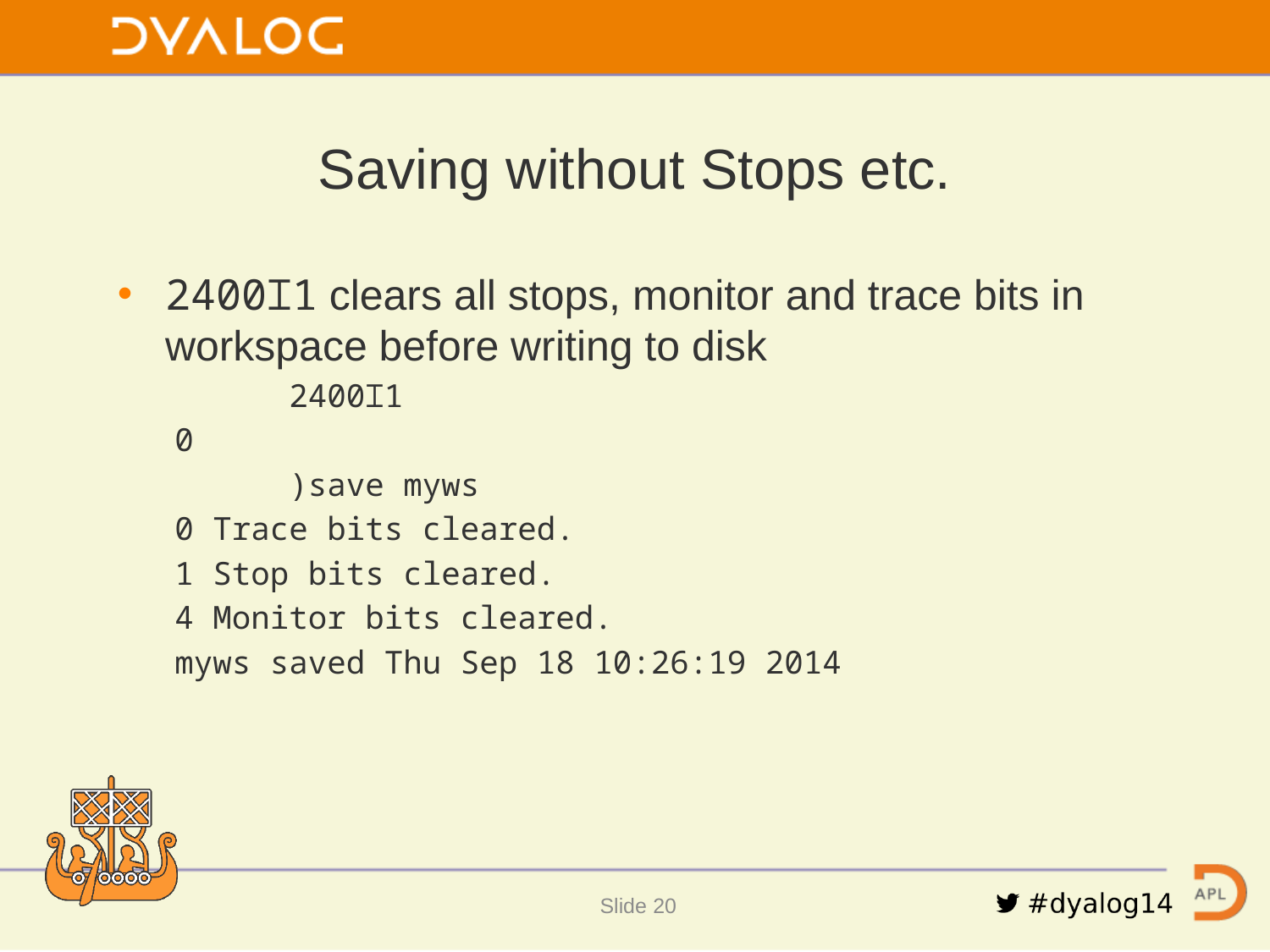

Saving without Stops etc.

2400⌶1 clears all stops, monitor and trace bits in workspace before writing to disk
         2400⌶1
   0
         )save myws
   0 Trace bits cleared.
   1 Stop bits cleared.
   4 Monitor bits cleared.
   myws saved Thu Sep 18 10:26:19 2014

Slide 20